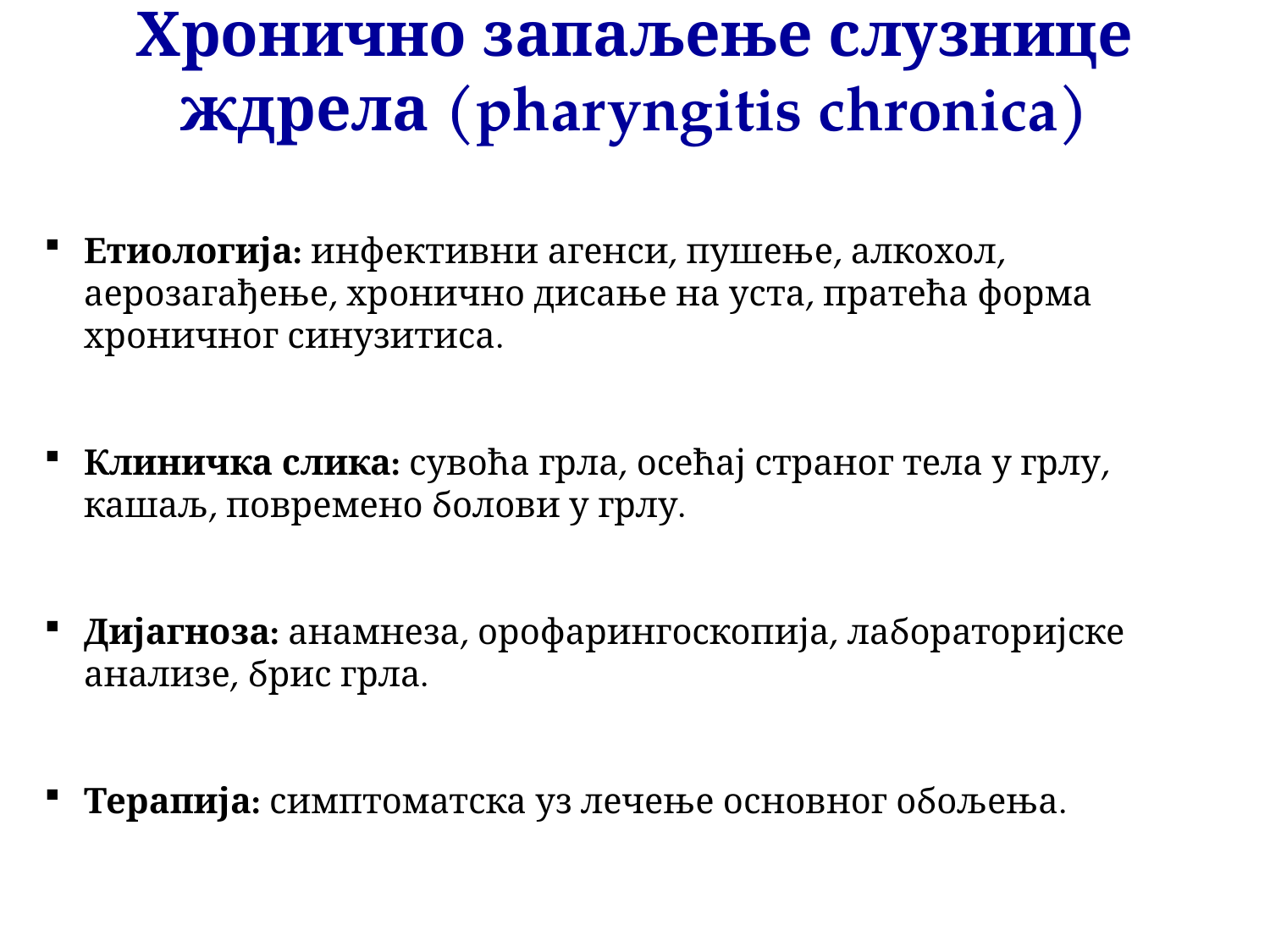

Хронично запаљење слузнице ждрела (pharyngitis chronica)

Етиологија: инфективни агенси, пушење, алкохол, аерозагађење, хронично дисање на уста, пратећа форма хроничног синузитиса.

Клиничка слика: сувоћа грла, осећај страног тела у грлу, кашаљ, повремено болови у грлу.

Дијагноза: анамнеза, орофарингоскопија, лабораторијске анализе, брис грла.

Терапија: симптоматска уз лечење основног обољења.